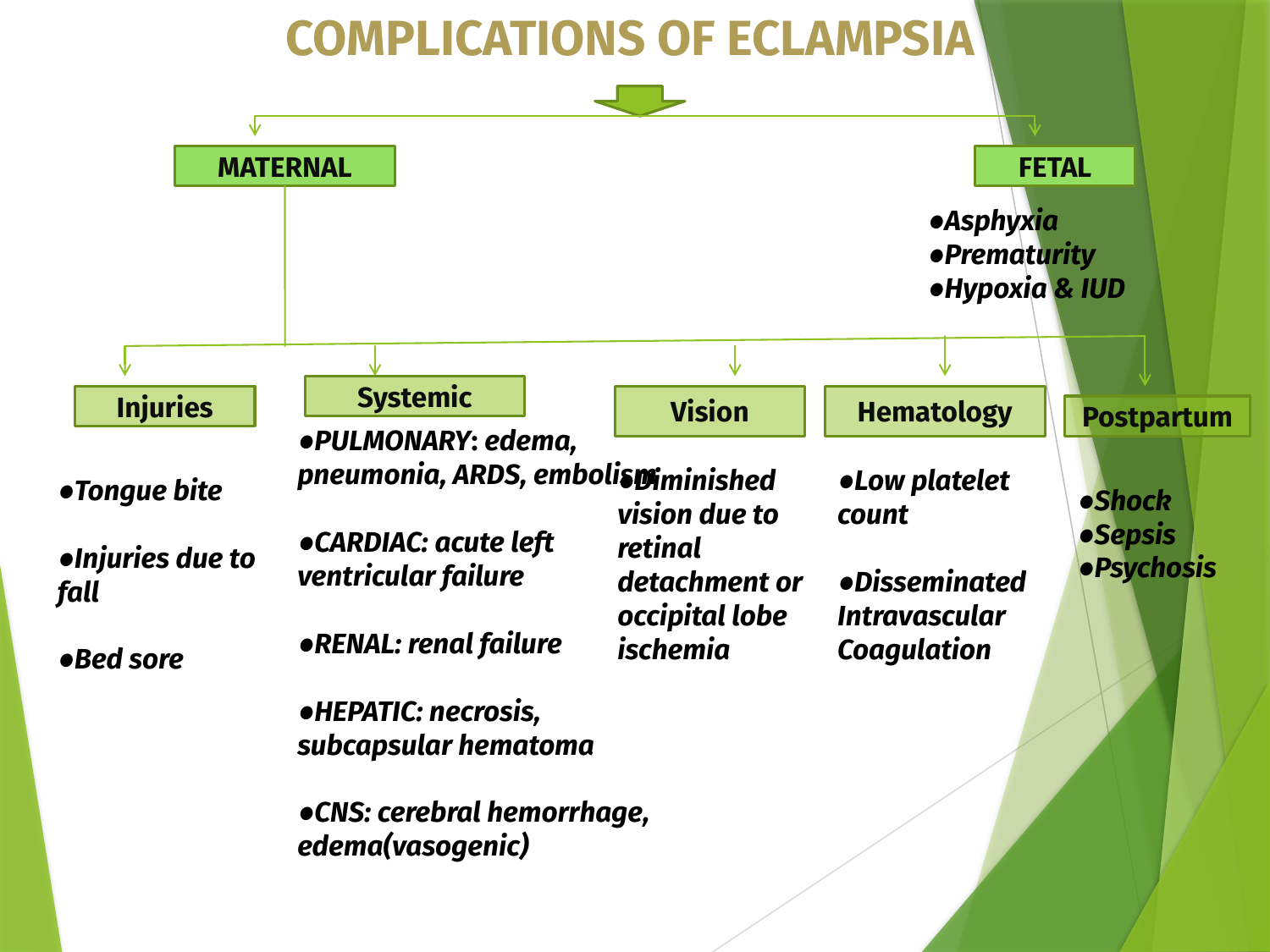

COMPLICATIONS OF ECLAMPSIA

MATERNAL
FETAL
●Asphyxia
●Prematurity
●Hypoxia & IUD
Systemic
Injuries
Vision
Hematology
Postpartum
●PULMONARY: edema, pneumonia, ARDS, embolism

●CARDIAC: acute left ventricular failure

●RENAL: renal failure

●HEPATIC: necrosis, subcapsular hematoma

●CNS: cerebral hemorrhage, edema(vasogenic)
●Diminished vision due to retinal detachment or occipital lobe ischemia
●Low platelet count

●Disseminated Intravascular Coagulation
●Tongue bite

●Injuries due to  fall

●Bed sore
●Shock
●Sepsis
●Psychosis